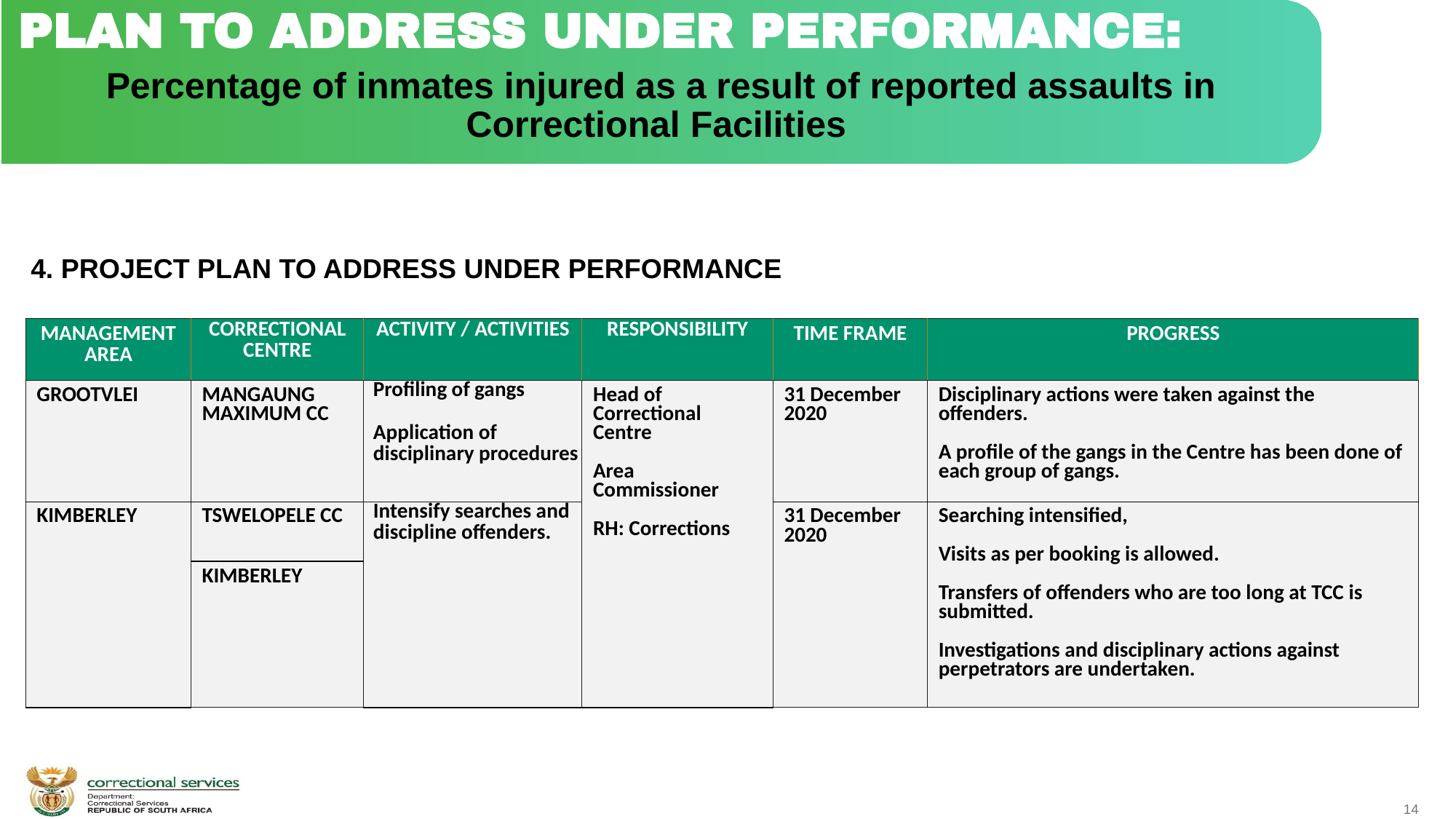

PLAN TO ADDRESS UNDER PERFORMANCE:
Percentage of inmates injured as a result of reported assaults in Correctional Facilities

     4. PROJECT PLAN TO ADDRESS UNDER PERFORMANCE
| MANAGEMENT AREA | CORRECTIONAL CENTRE | ACTIVITY / ACTIVITIES | RESPONSIBILITY | TIME FRAME | PROGRESS |
| --- | --- | --- | --- | --- | --- |
| GROOTVLEI | MANGAUNG MAXIMUM CC | Profiling of gangs Application of disciplinary procedures | Head of Correctional Centre Area Commissioner RH: Corrections | 31 December 2020 | Disciplinary actions were taken against the offenders. A profile of the gangs in the Centre has been done of each group of gangs. |
| KIMBERLEY | TSWELOPELE CC | Intensify searches and discipline offenders. |  | 31 December 2020 | Searching intensified, Visits as per booking is allowed. Transfers of offenders who are too long at TCC is submitted. Investigations and disciplinary actions against perpetrators are undertaken. |
|  | KIMBERLEY |  |  |  |  |